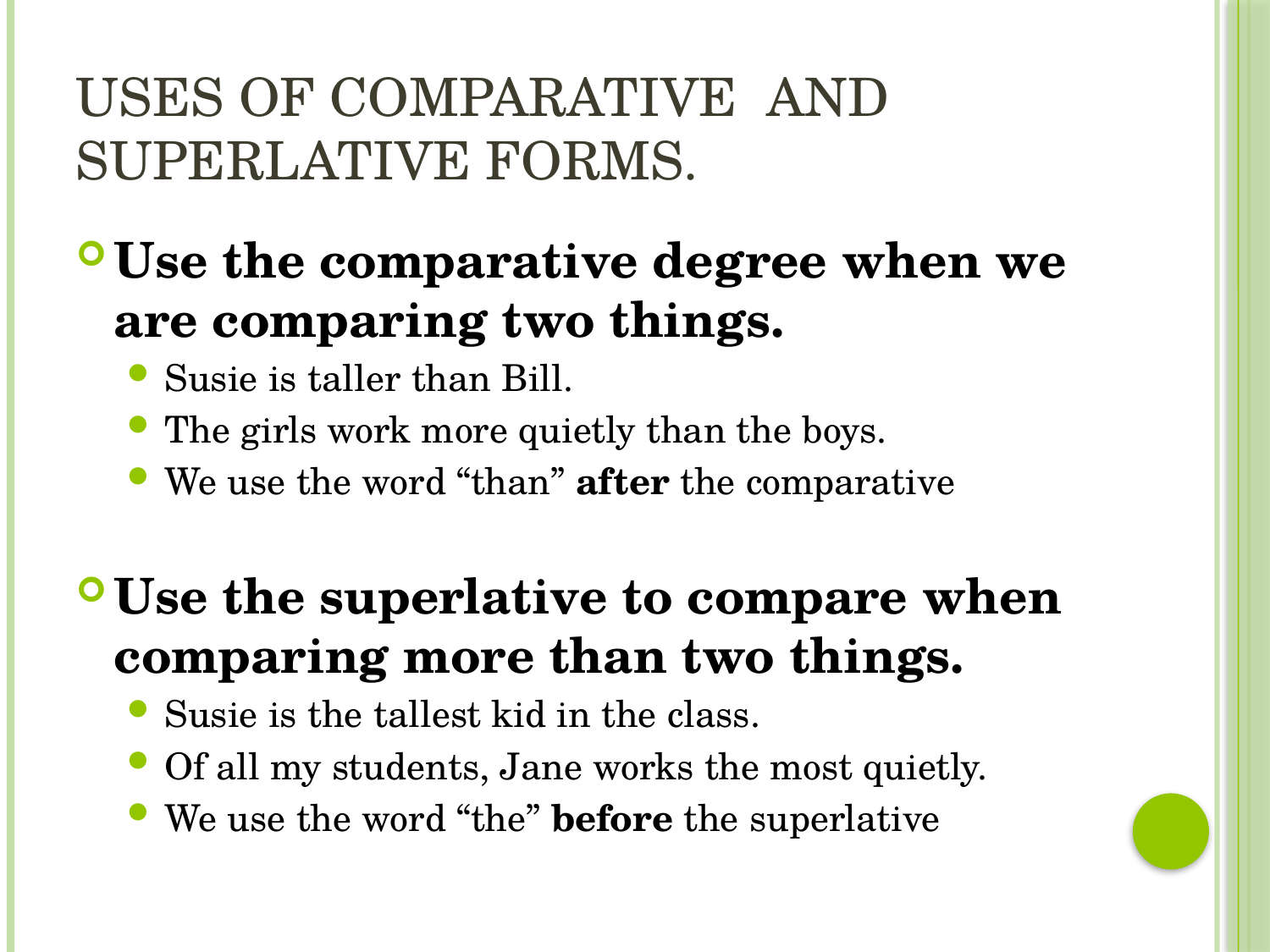

# Uses of Comparative  and Superlative forms.
Use the comparative degree when we are comparing two things.
Susie is taller than Bill.
The girls work more quietly than the boys.
We use the word “than” after the comparative

Use the superlative to compare when comparing more than two things.
Susie is the tallest kid in the class.
Of all my students, Jane works the most quietly.
We use the word “the” before the superlative